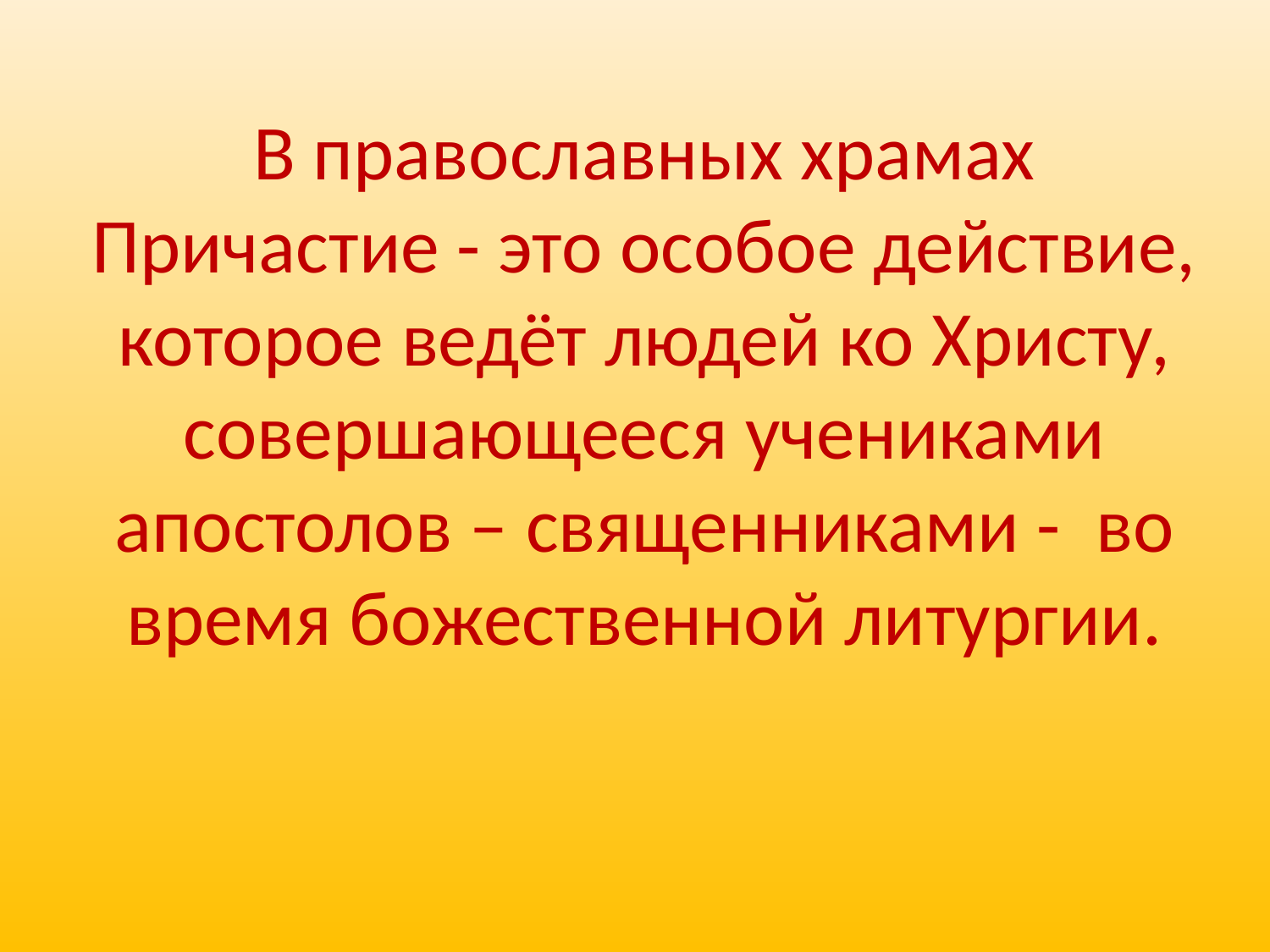

В православных храмах Причастие - это особое действие, которое ведёт людей ко Христу, совершающееся учениками апостолов – священниками -  во время божественной литургии.